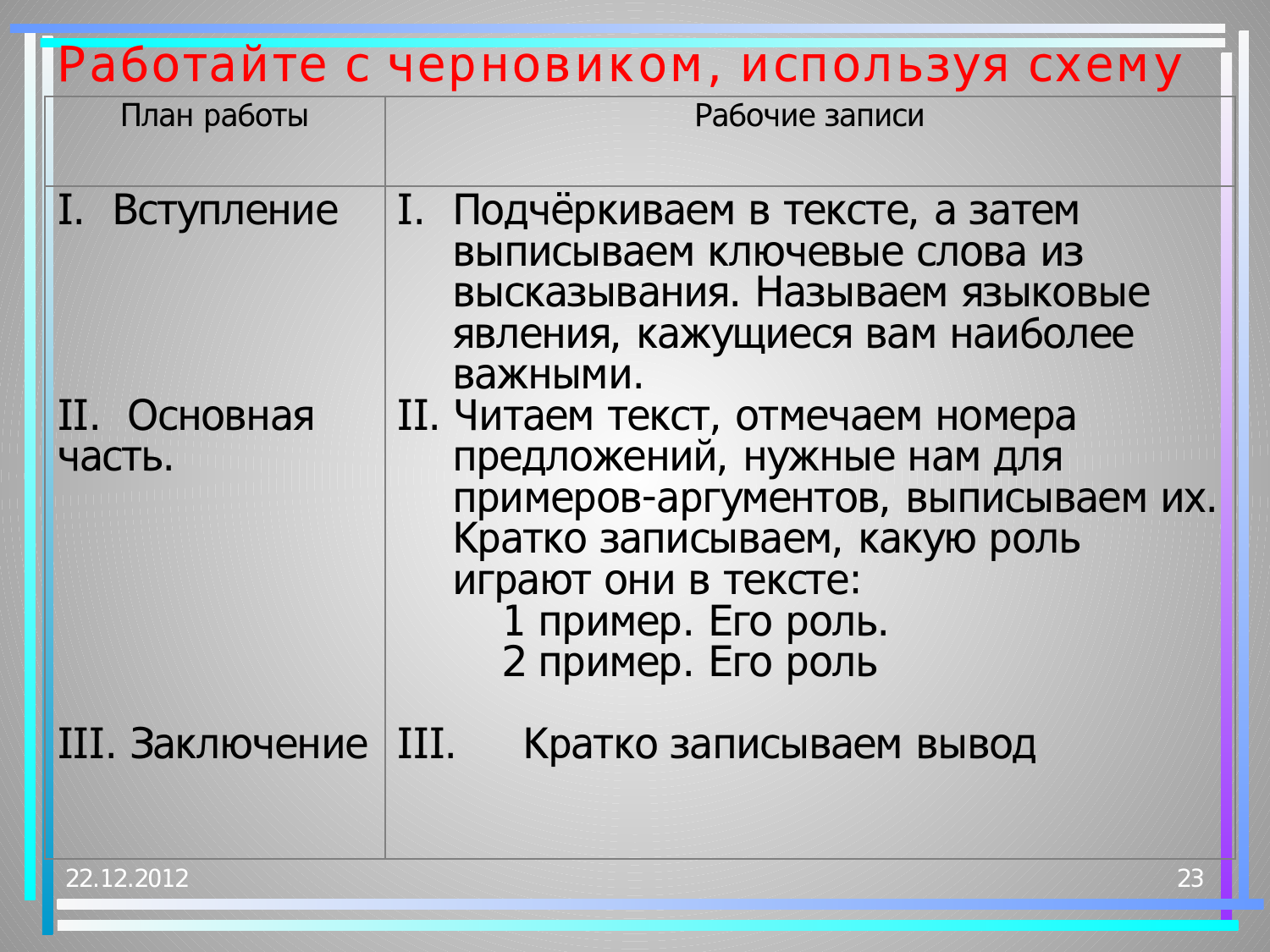

# Работайте с черновиком, используя схему
| План работы | Рабочие записи |
| --- | --- |
| Вступление II. Основная часть. III. Заключение | Подчёркиваем в тексте, а затем выписываем ключевые слова из высказывания. Называем языковые явления, кажущиеся вам наиболее важными. Читаем текст, отмечаем номера предложений, нужные нам для примеров-аргументов, выписываем их. Кратко записываем, какую роль играют они в тексте: 1 пример. Его роль. 2 пример. Его роль III. Кратко записываем вывод |
22.12.2012
23